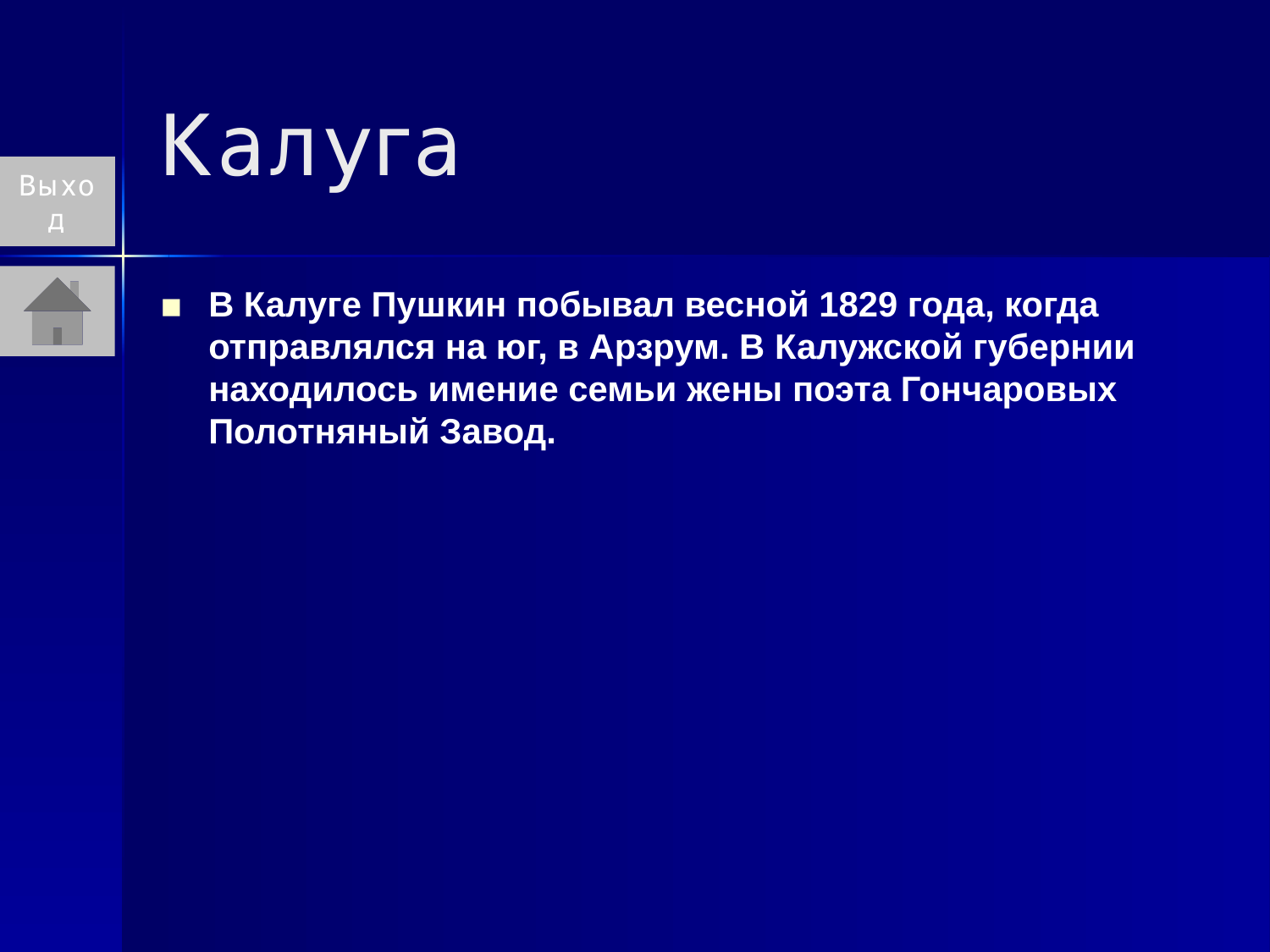

# Калуга
Выход

В Калуге Пушкин побывал весной 1829 года, когда отправлялся на юг, в Арзрум. В Калужской губернии находилось имение семьи жены поэта Гончаровых Полотняный Завод.